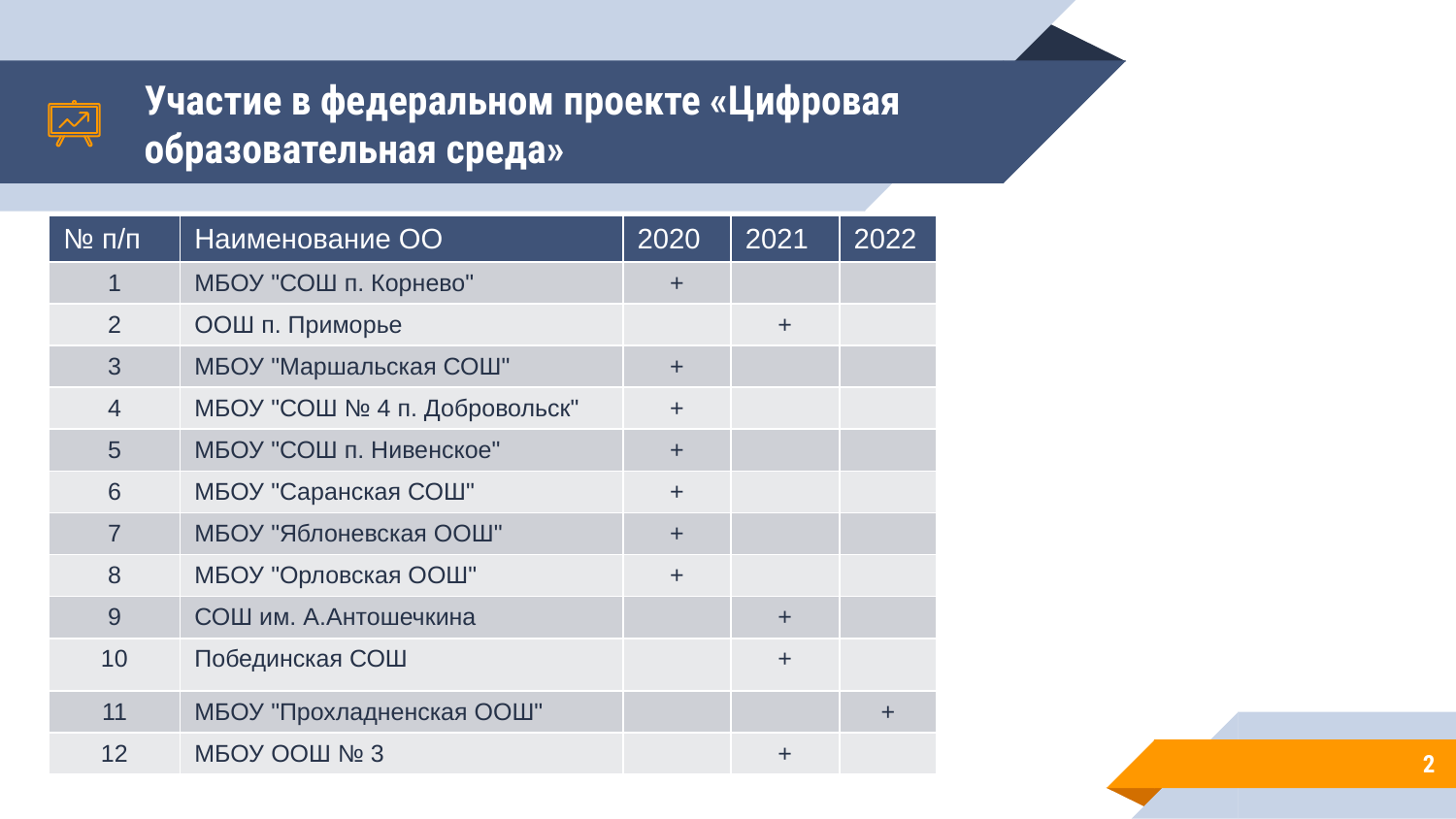

# Участие в федеральном проекте «Цифровая образовательная среда»

| № п/п | Наименование ОО | 2020 | 2021 | 2022 |
| --- | --- | --- | --- | --- |
| 1 | МБОУ "СОШ п. Корнево" | + |  |  |
| 2 | ООШ п. Приморье |  | + |  |
| 3 | МБОУ "Маршальская СОШ" | + |  |  |
| 4 | МБОУ "СОШ № 4 п. Добровольск" | + |  |  |
| 5 | МБОУ "СОШ п. Нивенское" | + |  |  |
| 6 | МБОУ "Саранская СОШ" | + |  |  |
| 7 | МБОУ "Яблоневская ООШ" | + |  |  |
| 8 | МБОУ "Орловская ООШ" | + |  |  |
| 9 | СОШ им. А.Антошечкина |  | + |  |
| 10 | Побединская СОШ |  | + |  |
| 11 | МБОУ "Прохладненская ООШ" |  |  | + |
| 12 | МБОУ ООШ № 3 |  | + |  |

2